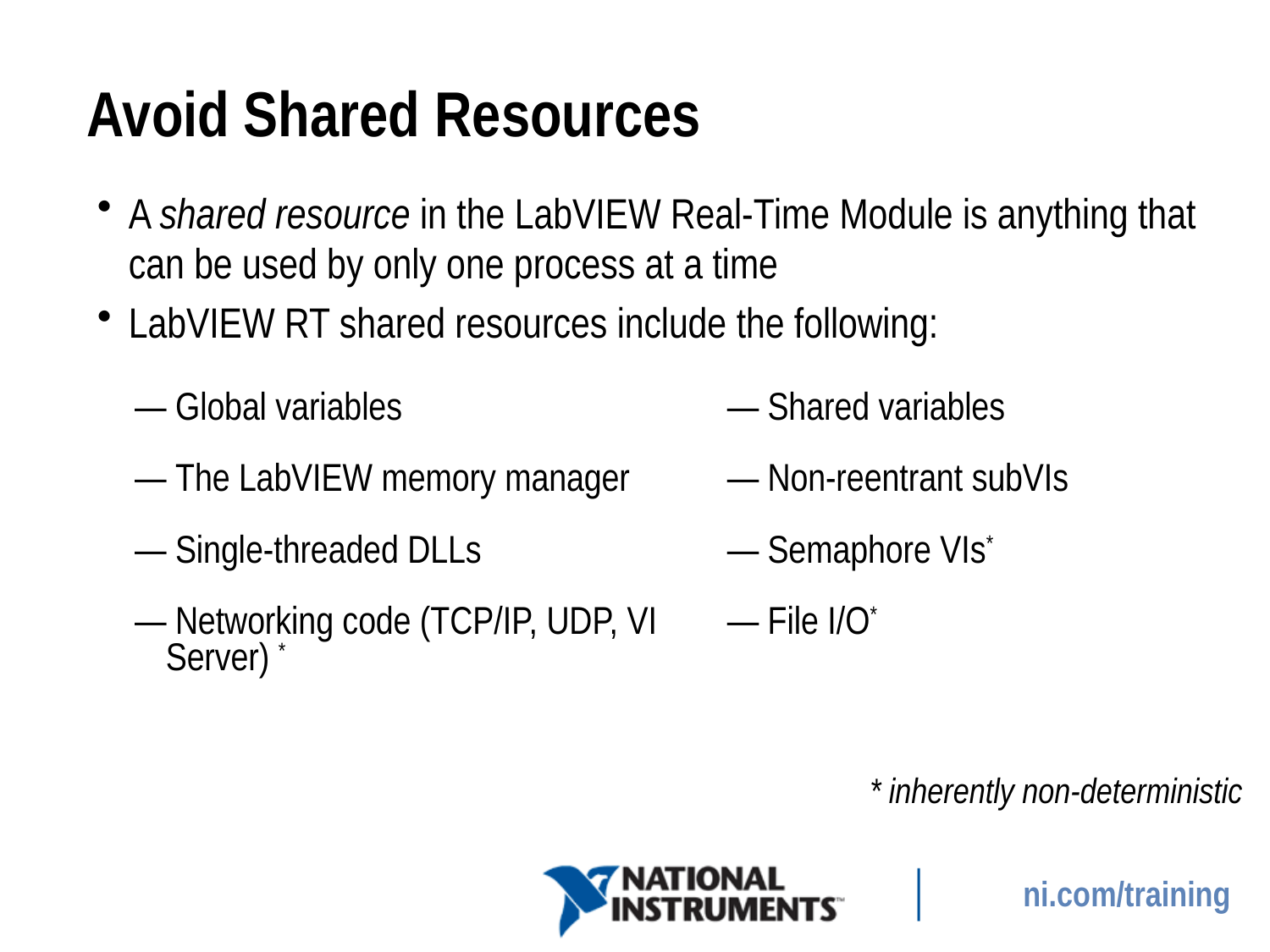

# Avoid Shared Resources
A shared resource in the LabVIEW Real-Time Module is anything that can be used by only one process at a time
LabVIEW RT shared resources include the following:
| Global variables | Shared variables |
| --- | --- |
| The LabVIEW memory manager | Non-reentrant subVIs |
| Single-threaded DLLs | Semaphore VIs\* |
| Networking code (TCP/IP, UDP, VI Server) \* | File I/O\* |
* inherently non-deterministic